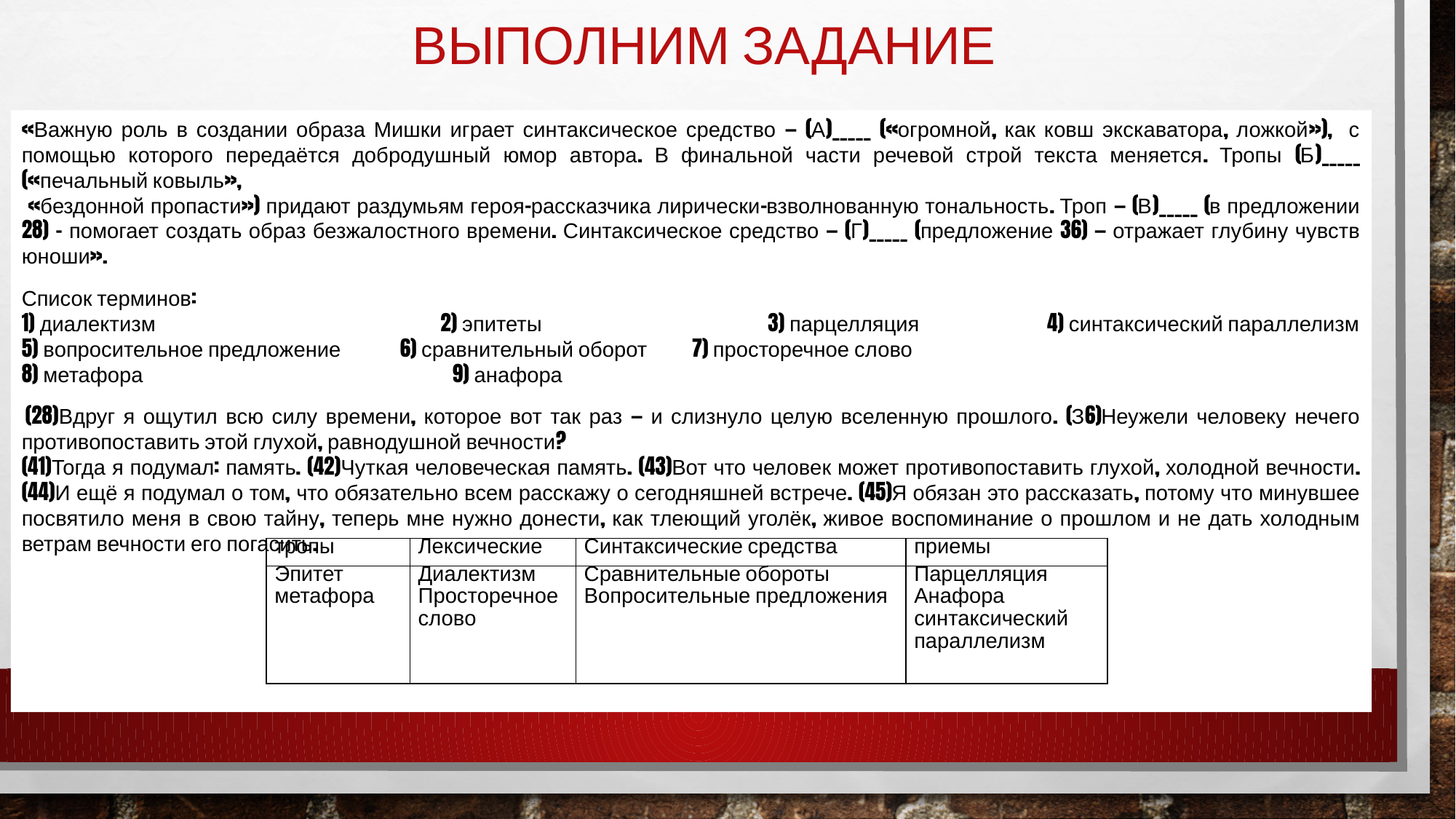

# Выполним задание
«Важную роль в создании образа Мишки играет синтаксическое средство — (А)_____ («огромной, как ковш экскаватора, ложкой»),  с помощью которого передаётся добродушный юмор автора. В финальной части речевой строй текста меняется. Тропы (Б)_____ («печальный ковыль»,
 «бездонной пропасти») придают раздумьям героя-рассказчика лирически-взволнованную тональность. Троп — (В)_____ (в предложении 28) − помогает создать образ безжалостного времени. Синтаксическое средство — (Г)_____ (предложение 36) — отражает глубину чувств юноши».

Список терминов:
1) диалектизм                                                          2) эпитеты                                              3) парцелляция                          4) синтаксический параллелизм
5) вопросительное предложение            6) сравнительный оборот         7) просторечное слово
8) метафора                                                               9) анафора

 (28)Вдруг я ощутил всю силу времени, которое вот так раз — и слизнуло целую вселенную прошлого. (З6)Неужели человеку нечего противопоставить этой глухой, равнодушной вечности?
(41)Тогда я подумал: память. (42)Чуткая человеческая память. (43)Вот что человек может противопоставить глухой, холодной вечности. (44)И ещё я подумал о том, что обязательно всем расскажу о сегодняшней встрече. (45)Я обязан это рассказать, потому что минувшее посвятило меня в свою тайну, теперь мне нужно донести, как тлеющий уголёк, живое воспоминание о прошлом и не дать холодным ветрам вечности его погасить.

| тропы | Лексические | Синтаксические средства | приемы |
| --- | --- | --- | --- |
| Эпитет метафора | Диалектизм Просторечное слово | Сравнительные обороты Вопросительные предложения | Парцелляция Анафора синтаксический параллелизм |